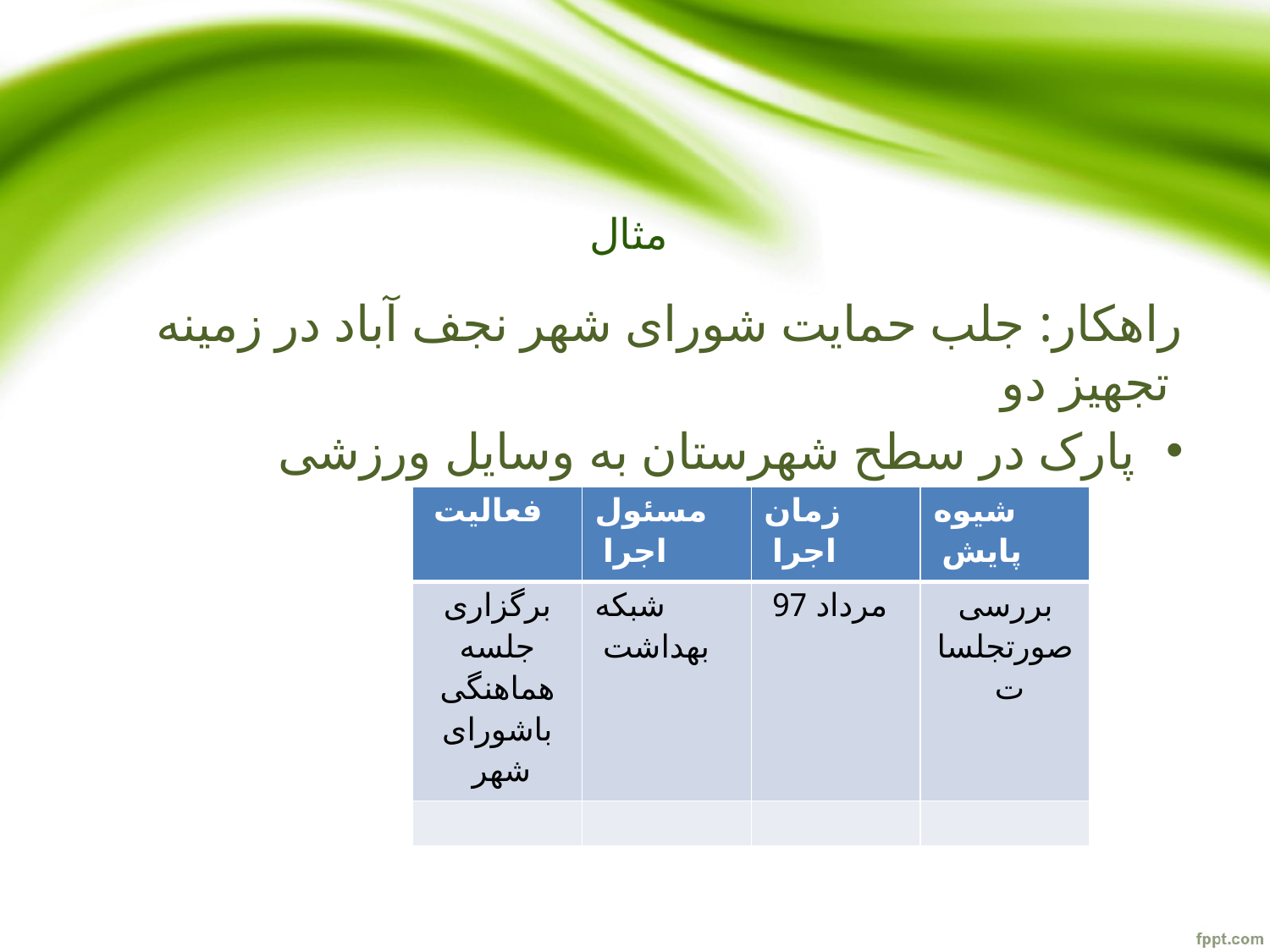

# مثال
راهکار: جلب حمایت شورای شهر نجف آباد در زمینه تجهیز دو
پارک در سطح شهرستان به وسایل ورزشی
| فعالیت | مسئول اجرا | زمان اجرا | شیوه پایش |
| --- | --- | --- | --- |
| برگزاری جلسه هماهنگی باشورای شهر | شبکه بهداشت | مرداد 97 | بررسی صورتجلسات |
|  |  |  |  |